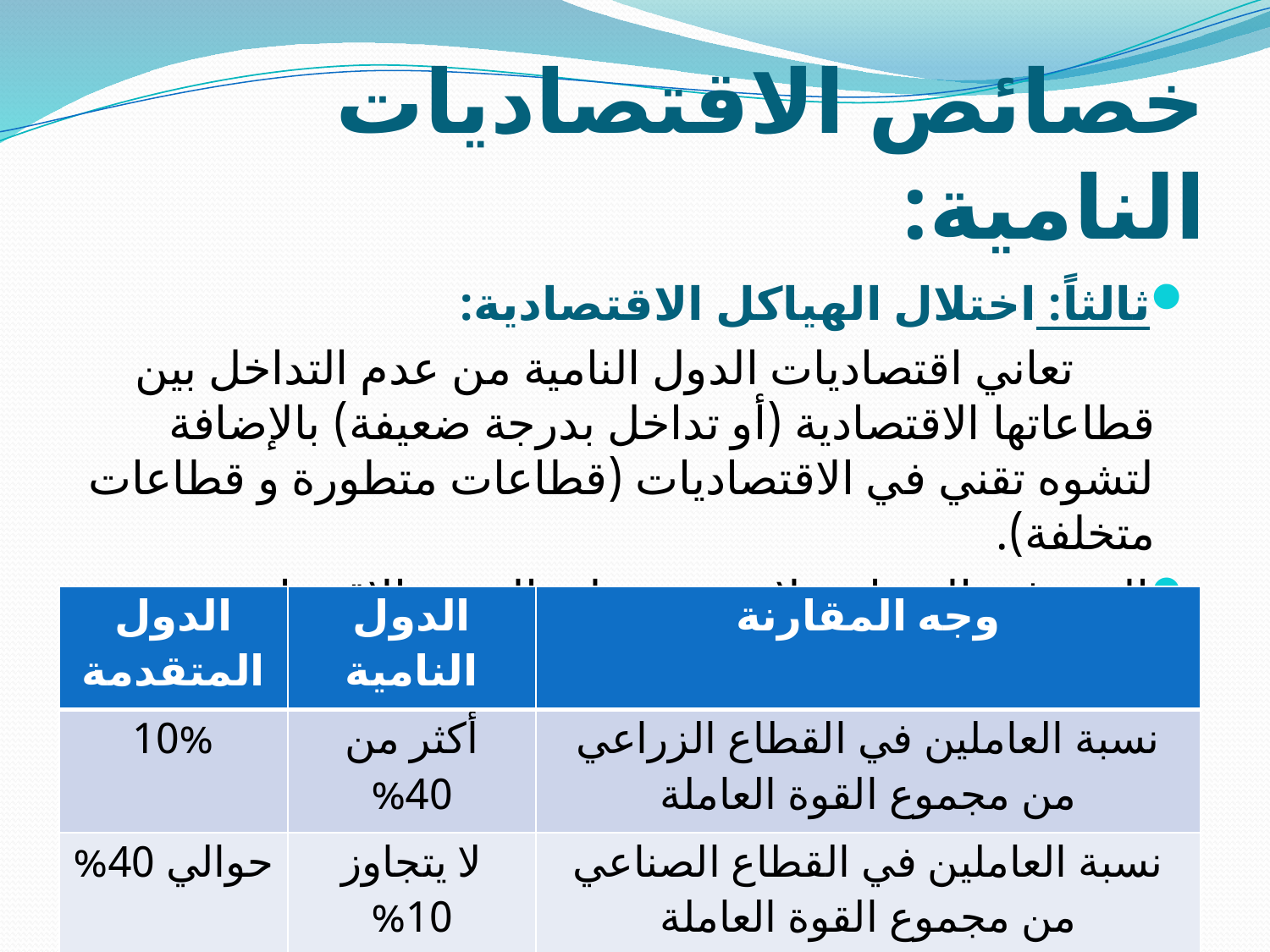

# خصائص الاقتصاديات النامية:
ثالثاً: اختلال الهياكل الاقتصادية:
          تعاني اقتصاديات الدول النامية من عدم التداخل بين قطاعاتها الاقتصادية (أو تداخل بدرجة ضعيفة) بالإضافة لتشوه تقني في الاقتصاديات (قطاعات متطورة و قطاعات متخلفة).
النمو غير المتوازن لا يخدم عملية التنمية الاقتصادية.

| الدول المتقدمة | الدول النامية | وجه المقارنة |
| --- | --- | --- |
| 10% | أكثر من 40% | نسبة العاملين في القطاع الزراعي من مجموع القوة العاملة |
| حوالي 40% | لا يتجاوز 10% | نسبة العاملين في القطاع الصناعي من مجموع القوة العاملة |